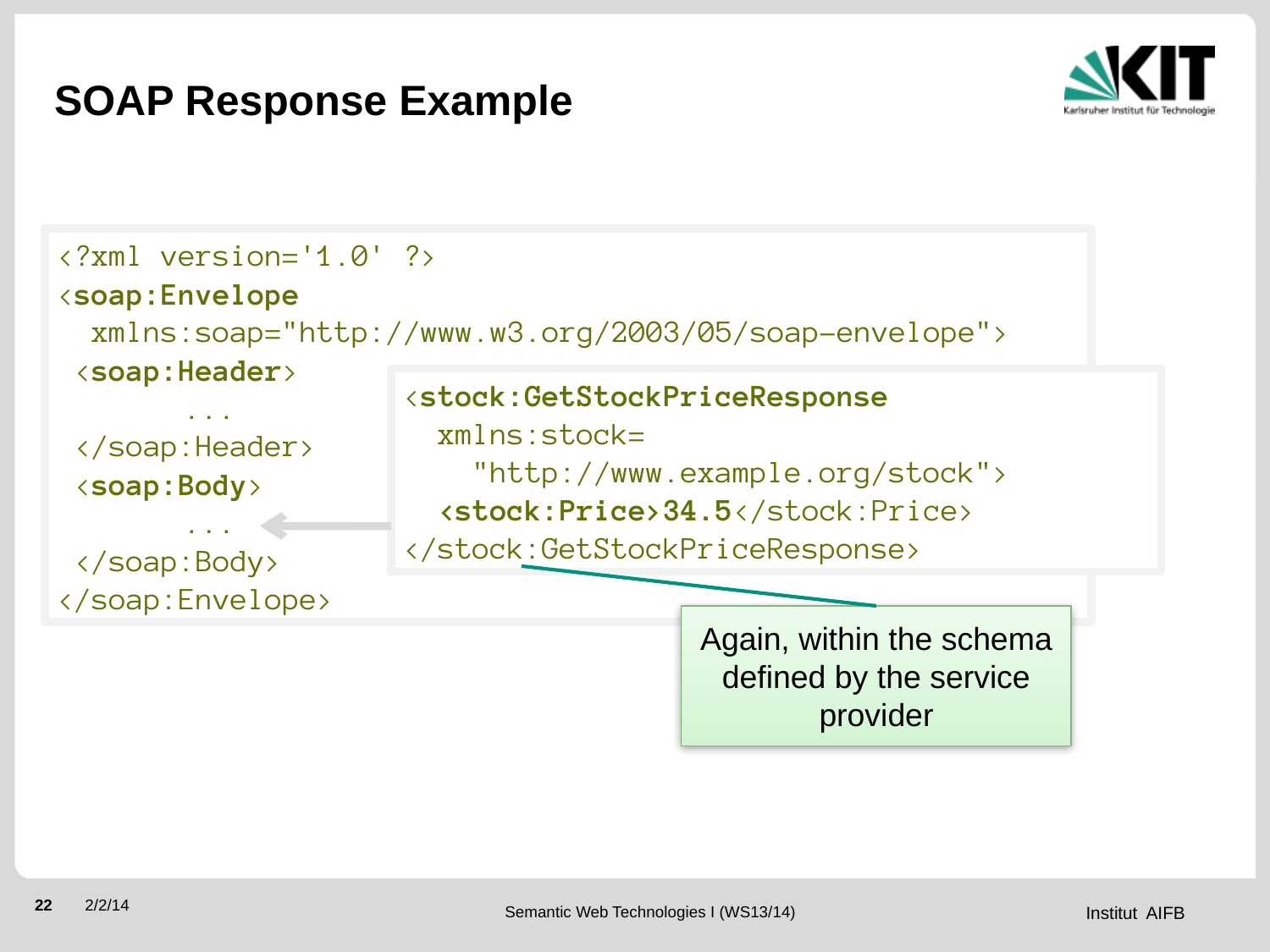

# SOAP Response Example
<?xml version='1.0' ?>
<soap:Envelope
  xmlns:soap="http://www.w3.org/2003/05/soap-envelope">
 <soap:Header>
	...
 </soap:Header>
 <soap:Body>
	...
 </soap:Body>
</soap:Envelope>
<stock:GetStockPriceResponse
  xmlns:stock=
    "http://www.example.org/stock">
  <stock:Price>34.5</stock:Price>
</stock:GetStockPriceResponse>
Again, within the schema defined by the service provider